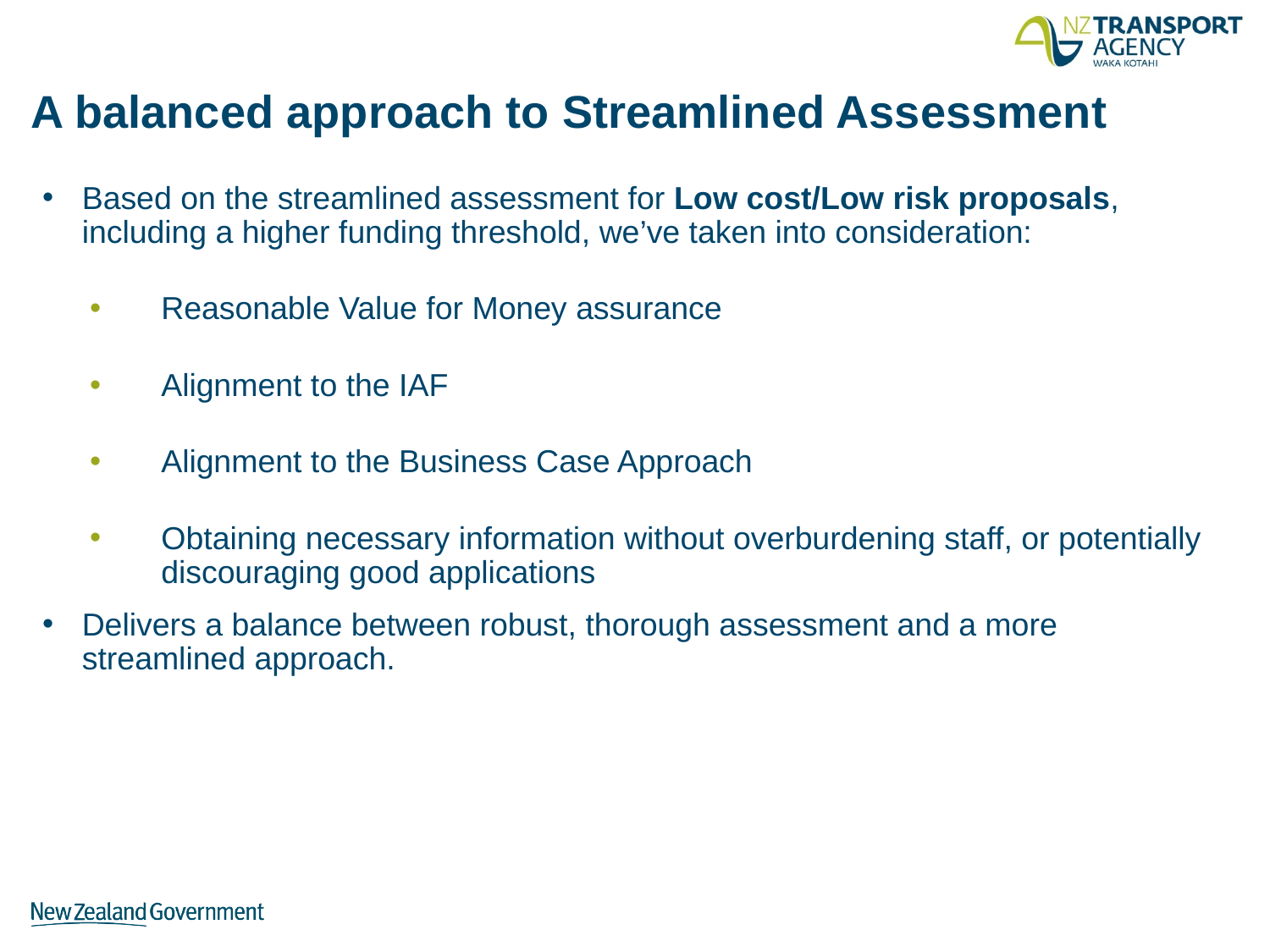

# A balanced approach to Streamlined Assessment
Based on the streamlined assessment for Low cost/Low risk proposals, including a higher funding threshold, we’ve taken into consideration:
Reasonable Value for Money assurance
Alignment to the IAF
Alignment to the Business Case Approach
Obtaining necessary information without overburdening staff, or potentially discouraging good applications
Delivers a balance between robust, thorough assessment and a more streamlined approach.